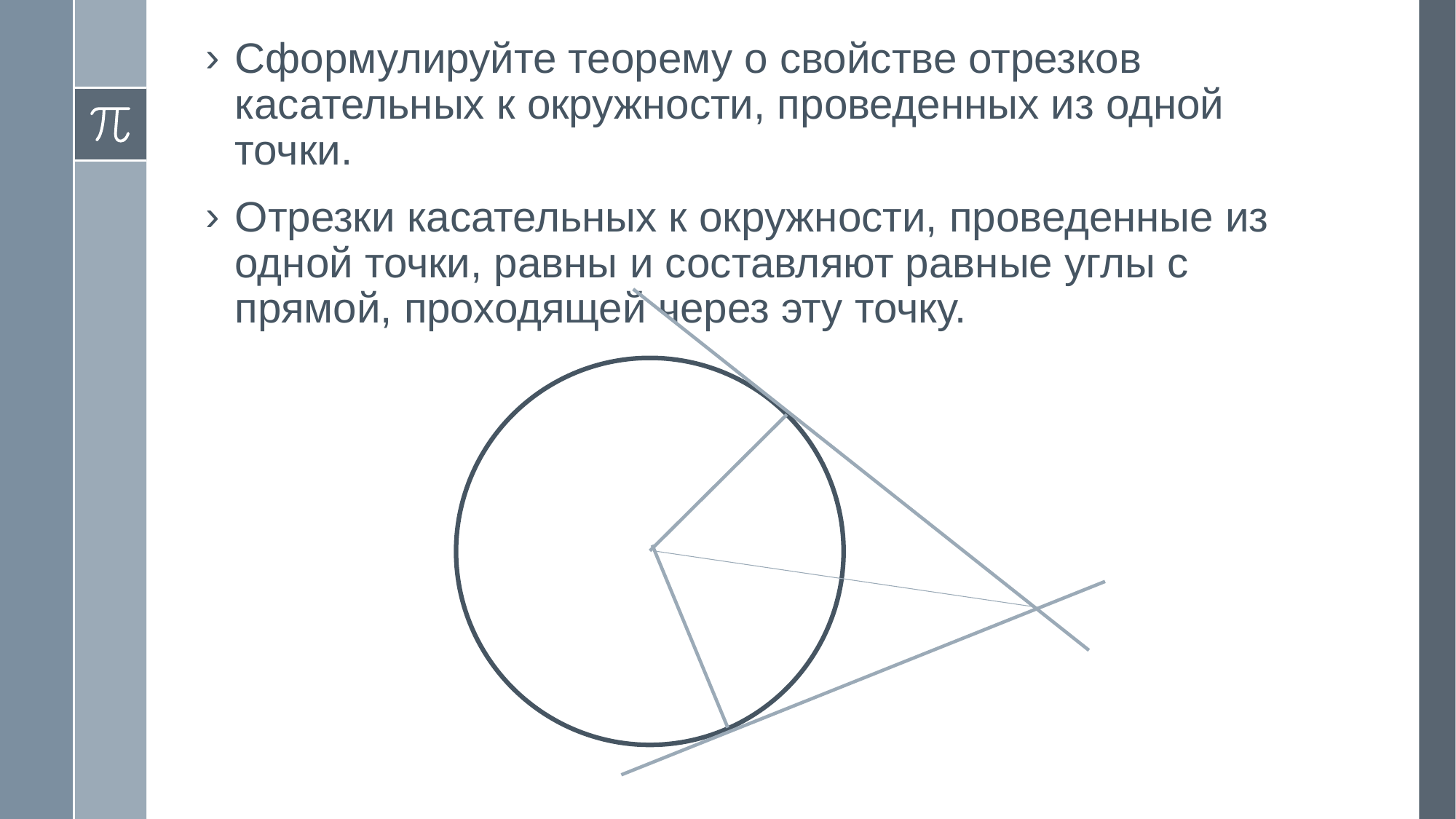

Сформулируйте теорему о свойстве отрезков касательных к окружности, проведенных из одной точки.
Отрезки касательных к окружности, проведенные из одной точки, равны и составляют равные углы с прямой, проходящей через эту точку.